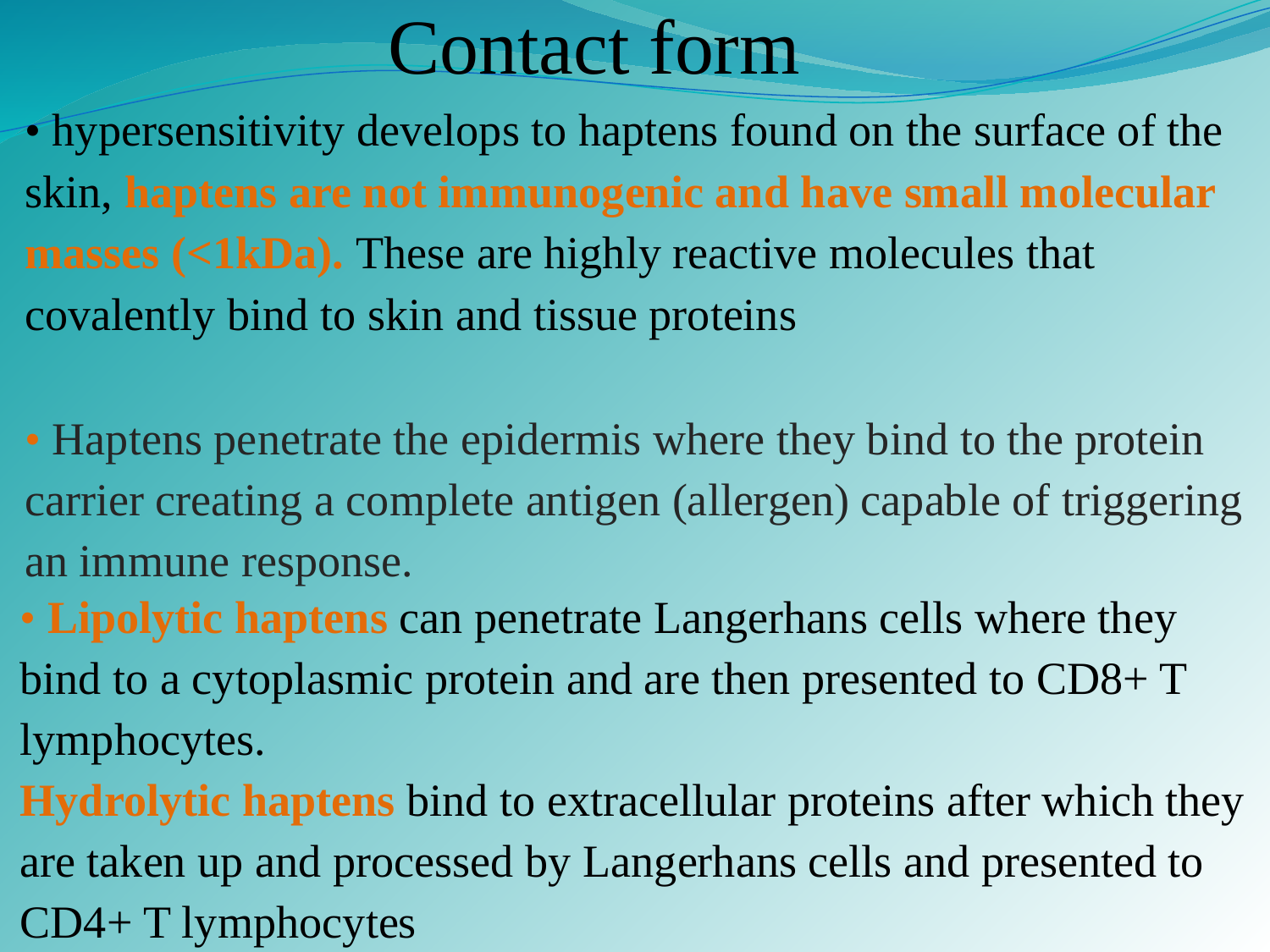

Contact form
• hypersensitivity develops to haptens found on the surface of the skin, haptens are not immunogenic and have small molecular masses (<1kDa). These are highly reactive molecules that covalently bind to skin and tissue proteins
• Haptens penetrate the epidermis where they bind to the protein carrier creating a complete antigen (allergen) capable of triggering an immune response.
• Lipolytic haptens can penetrate Langerhans cells where they bind to a cytoplasmic protein and are then presented to CD8+ T lymphocytes.
Hydrolytic haptens bind to extracellular proteins after which they are taken up and processed by Langerhans cells and presented to CD4+ T lymphocytes